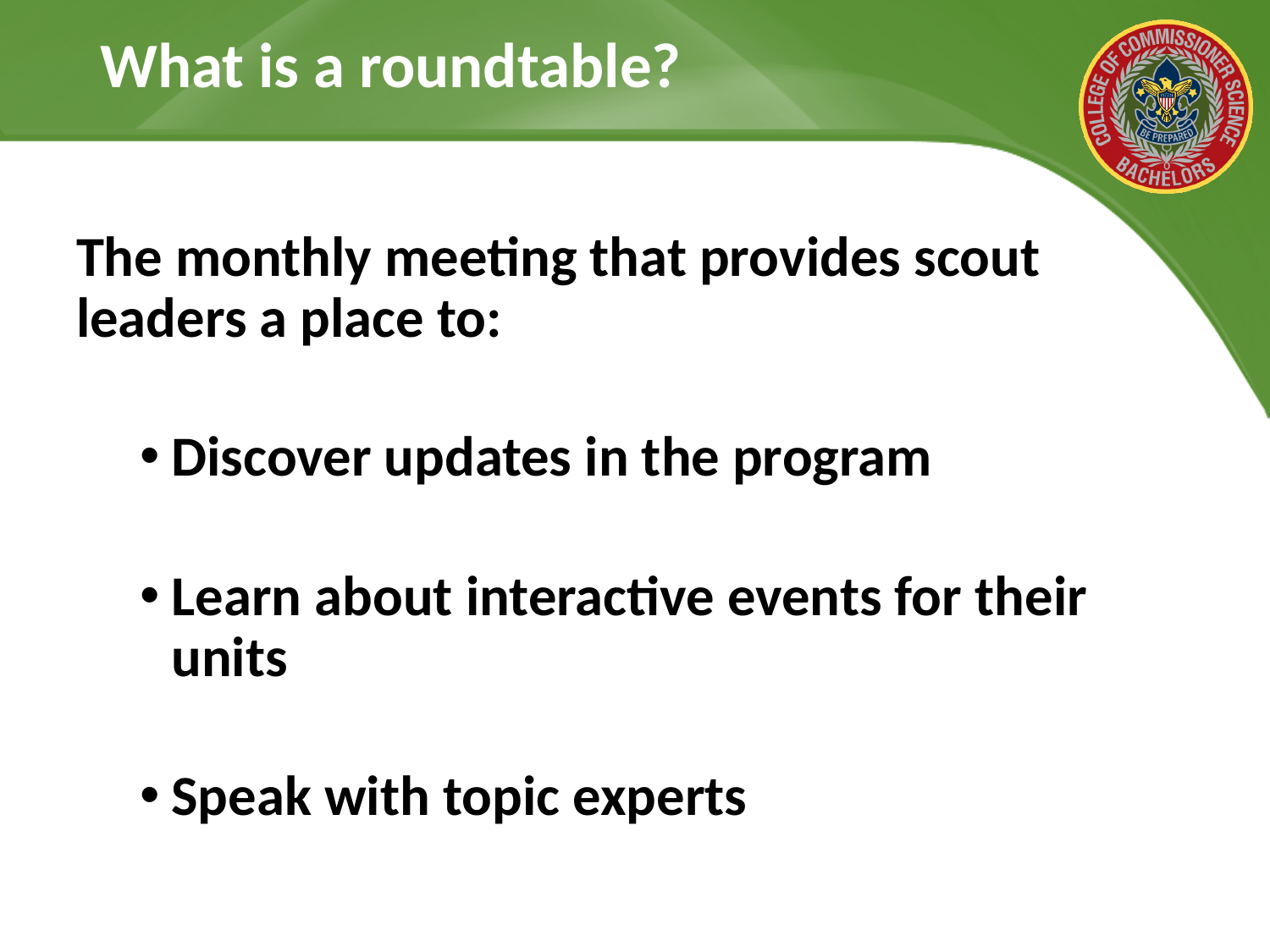

# What is a roundtable?
The monthly meeting that provides scout leaders a place to:

Discover updates in the program

Learn about interactive events for their units

Speak with topic experts